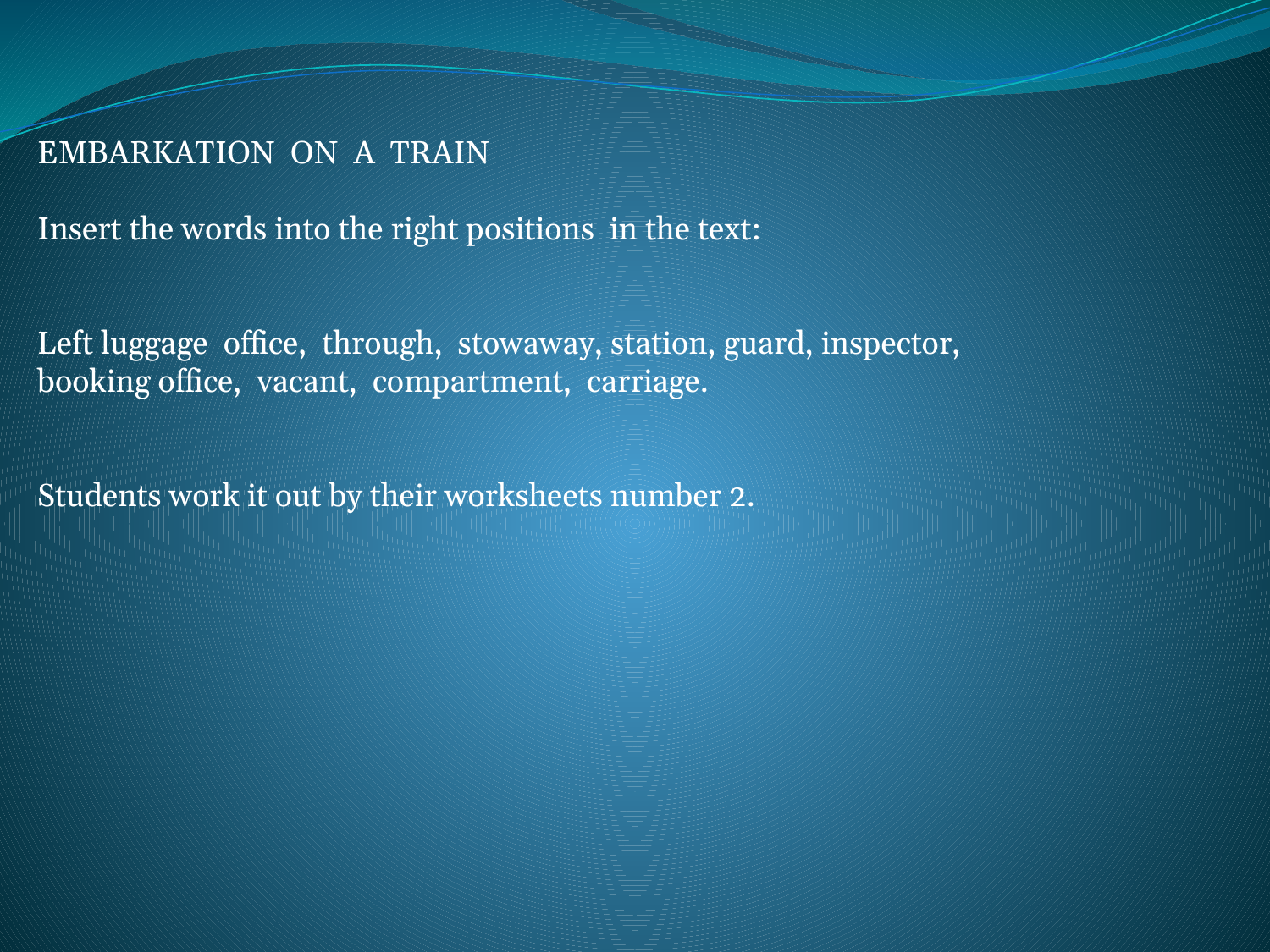

EMBARKATION  ON  A  TRAIN

Insert the words into the right positions  in the text:

Left luggage  office,  through,  stowaway, station, guard, inspector, booking office,  vacant,  compartment,  carriage.

Students work it out by their worksheets number 2.